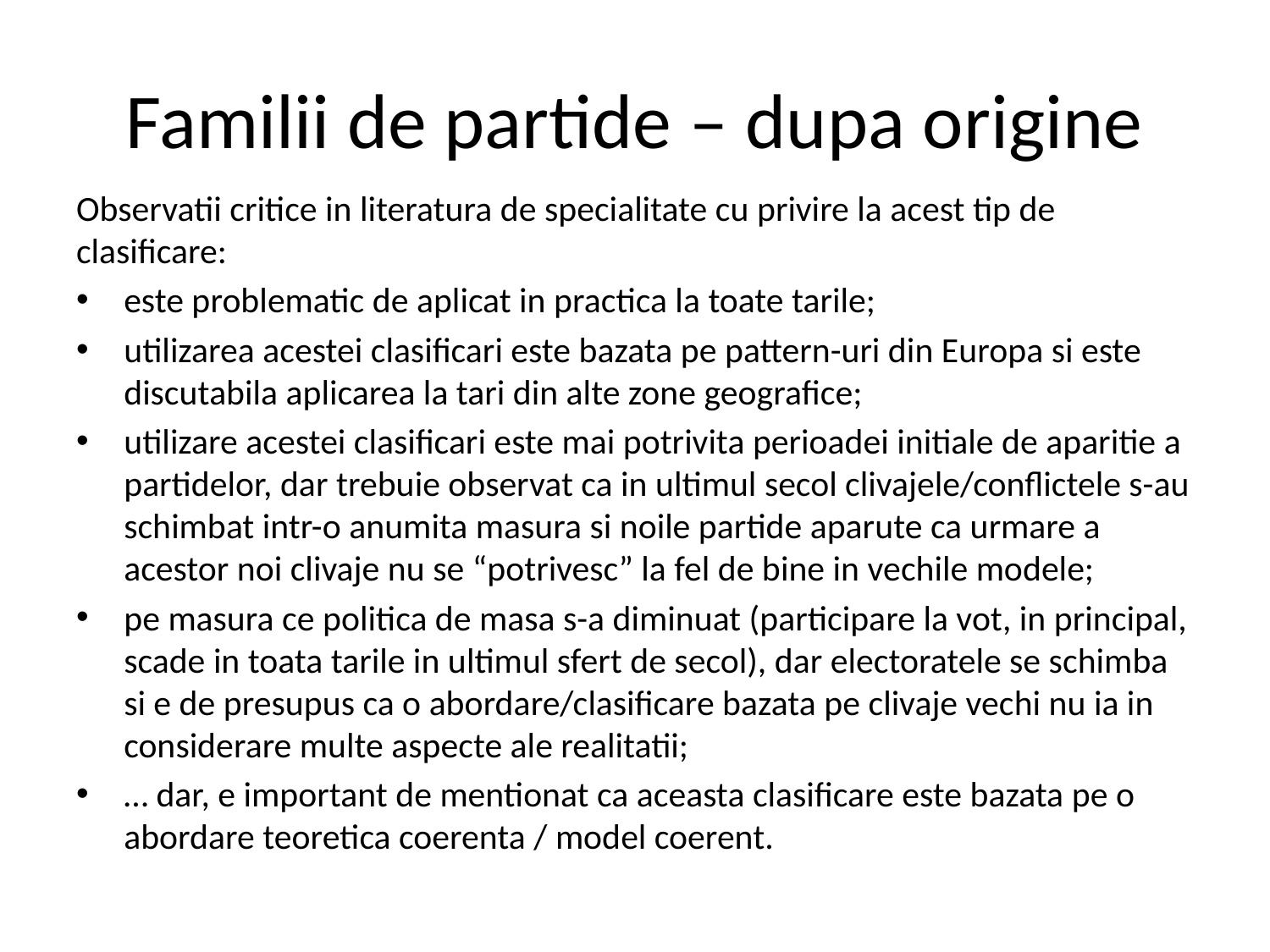

# Familii de partide – dupa origine
Observatii critice in literatura de specialitate cu privire la acest tip de clasificare:
este problematic de aplicat in practica la toate tarile;
utilizarea acestei clasificari este bazata pe pattern-uri din Europa si este discutabila aplicarea la tari din alte zone geografice;
utilizare acestei clasificari este mai potrivita perioadei initiale de aparitie a partidelor, dar trebuie observat ca in ultimul secol clivajele/conflictele s-au schimbat intr-o anumita masura si noile partide aparute ca urmare a acestor noi clivaje nu se “potrivesc” la fel de bine in vechile modele;
pe masura ce politica de masa s-a diminuat (participare la vot, in principal, scade in toata tarile in ultimul sfert de secol), dar electoratele se schimba si e de presupus ca o abordare/clasificare bazata pe clivaje vechi nu ia in considerare multe aspecte ale realitatii;
… dar, e important de mentionat ca aceasta clasificare este bazata pe o abordare teoretica coerenta / model coerent.